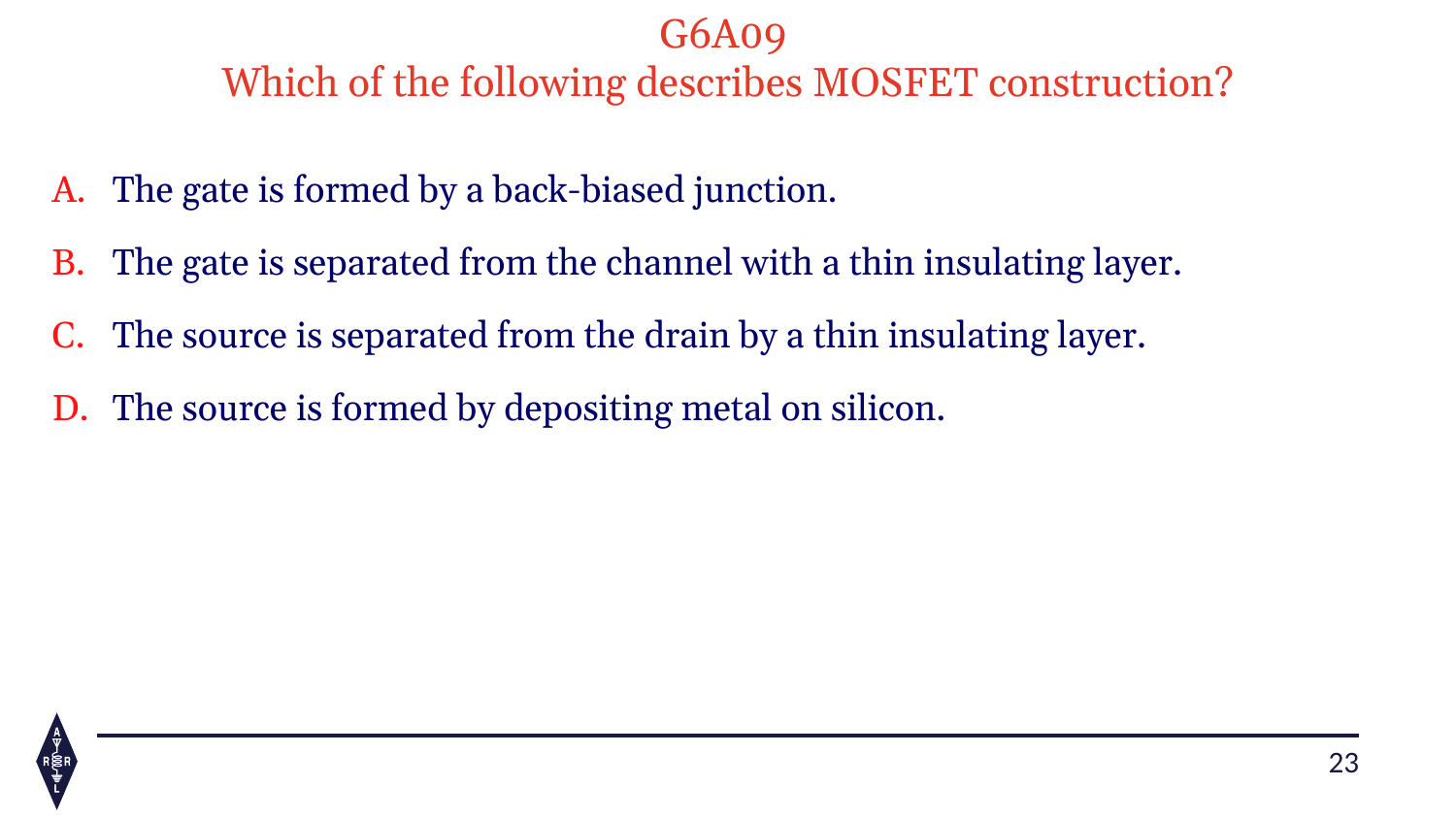

G6A09
Which of the following describes MOSFET construction?
The gate is formed by a back-biased junction.
The gate is separated from the channel with a thin insulating layer.
The source is separated from the drain by a thin insulating layer.
The source is formed by depositing metal on silicon.
23